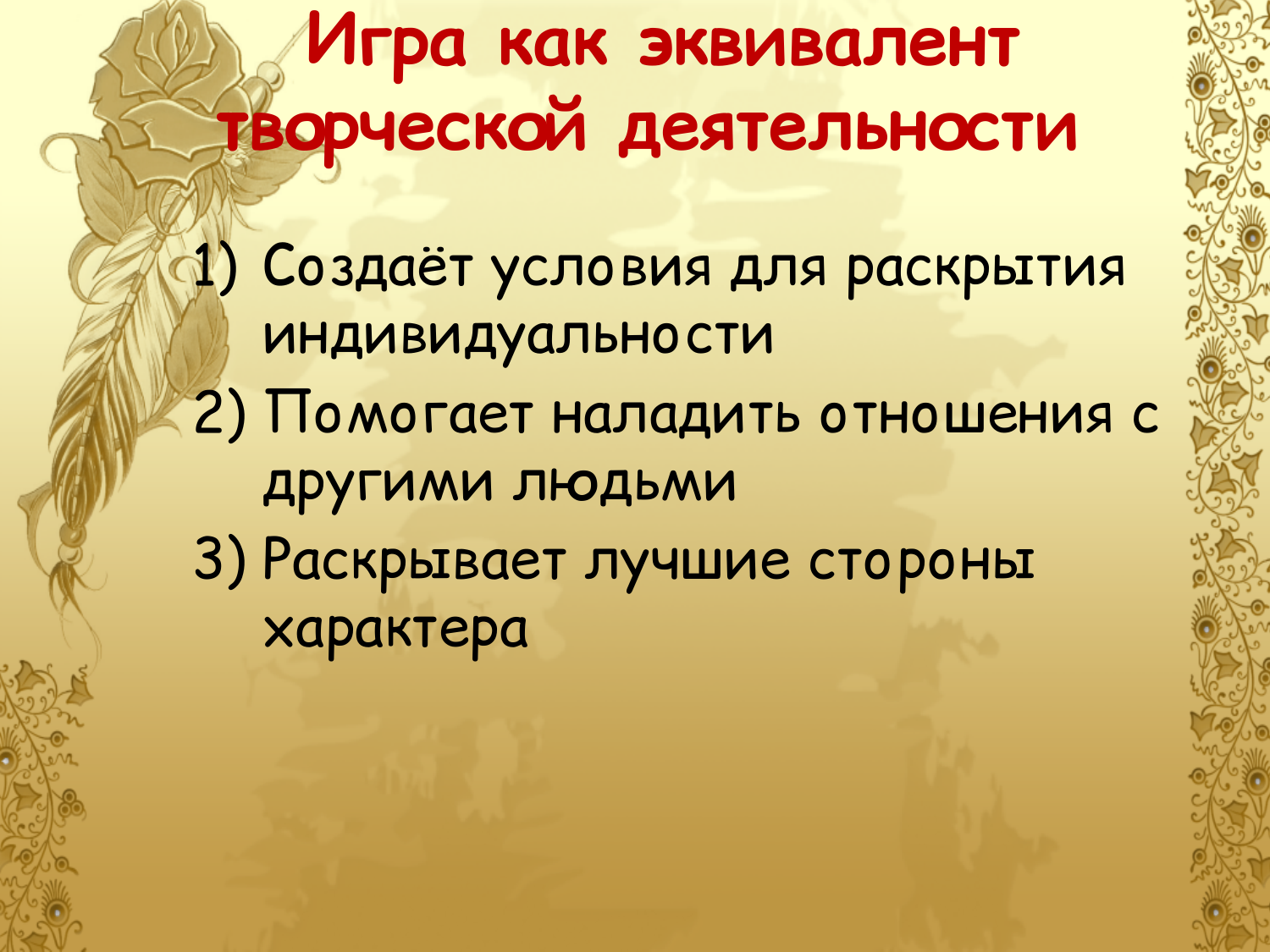

# Игра как эквивалент творческой деятельности
Создаёт условия для раскрытия  индивидуальности
Помогает наладить отношения с другими людьми
Раскрывает лучшие стороны характера